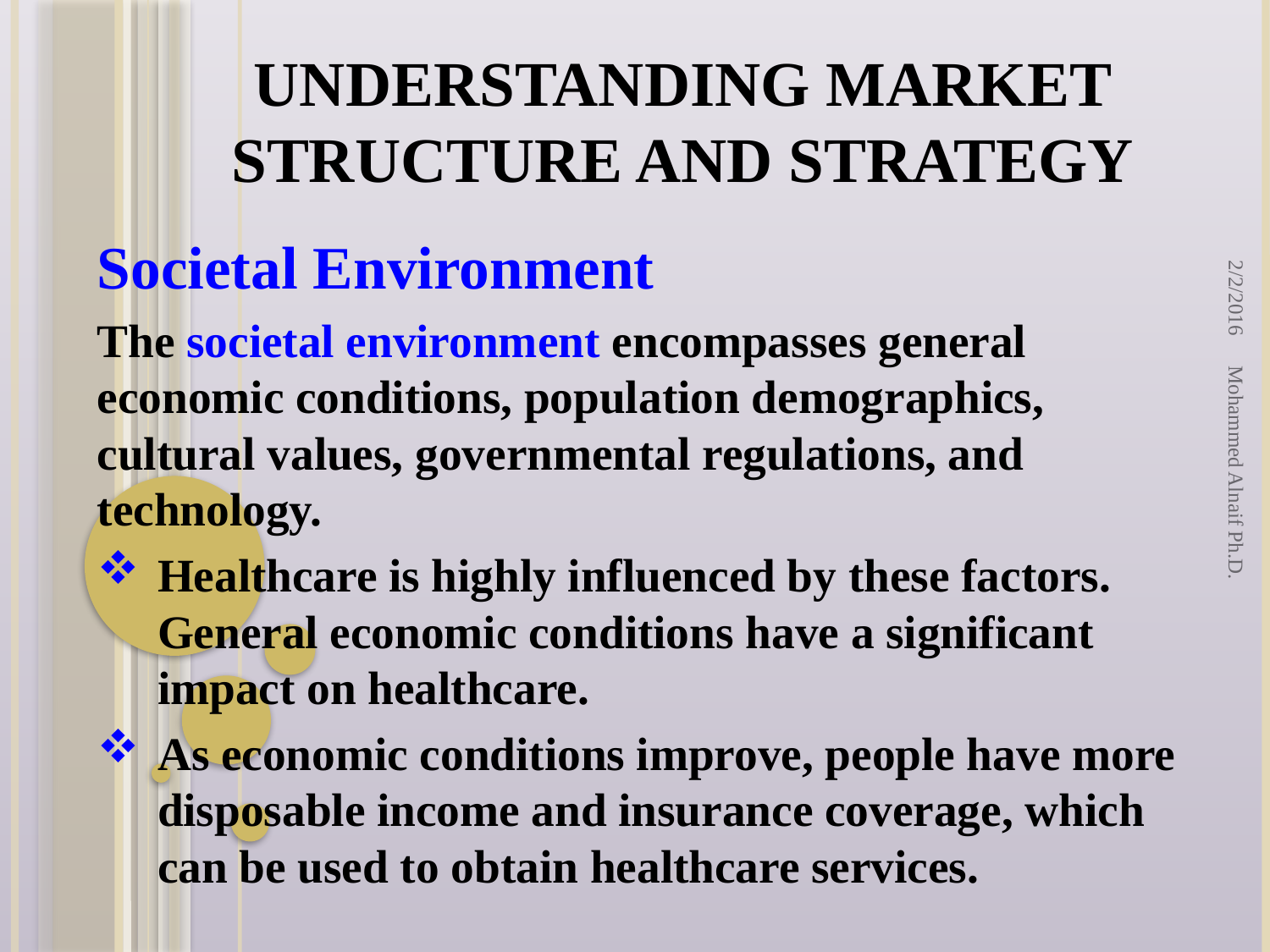

# Understanding Market Structure and Strategy
2/2/2016
Societal Environment
The societal environment encompasses general economic conditions, population demographics, cultural values, governmental regulations, and technology.
Healthcare is highly influenced by these factors. General economic conditions have a significant impact on healthcare.
As economic conditions improve, people have more disposable income and insurance coverage, which can be used to obtain healthcare services.
Mohammed Alnaif Ph.D.